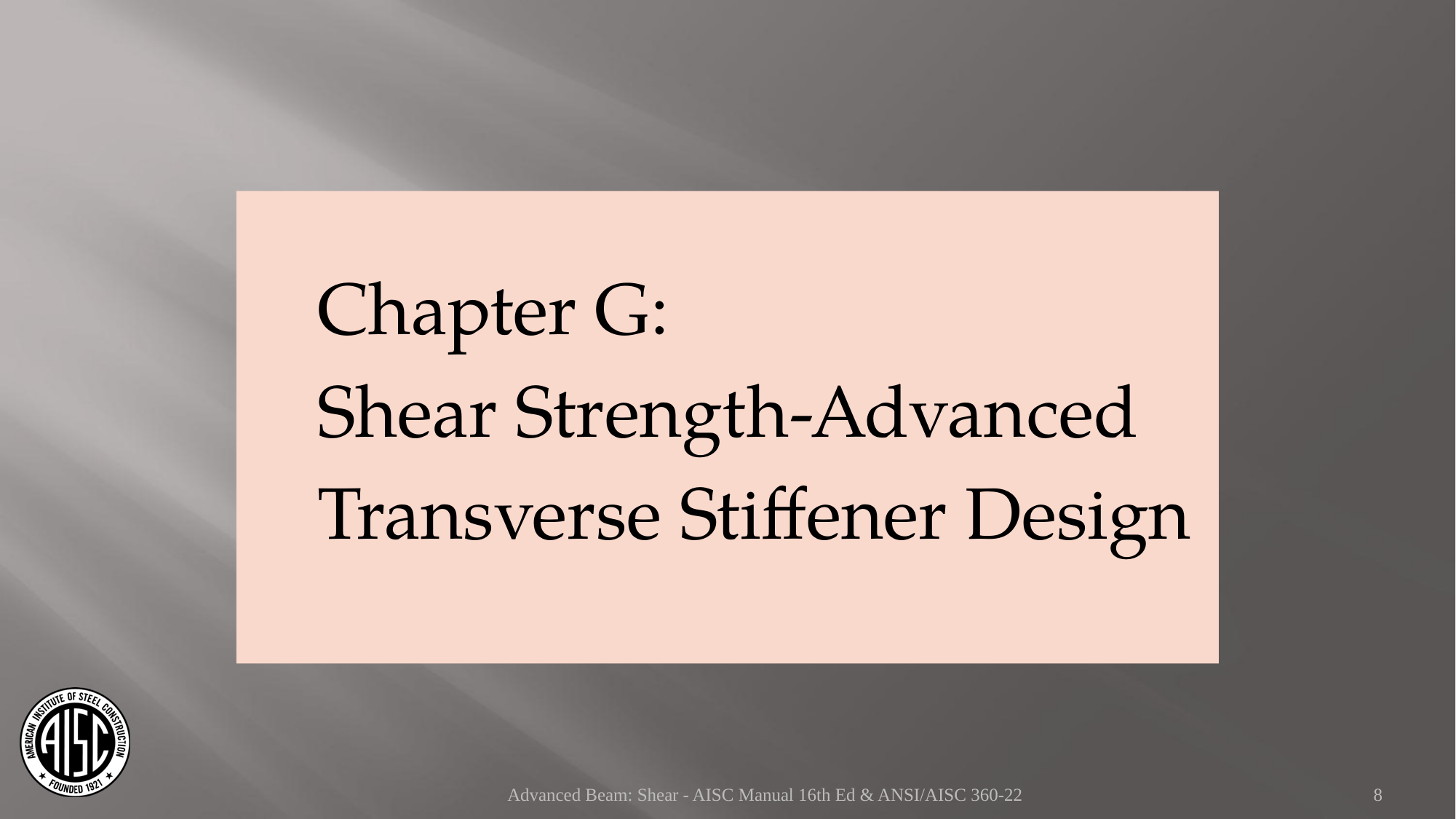

Chapter G:
Shear Strength-Advanced
Transverse Stiffener Design
Advanced Beam: Shear - AISC Manual 16th Ed & ANSI/AISC 360-22
8